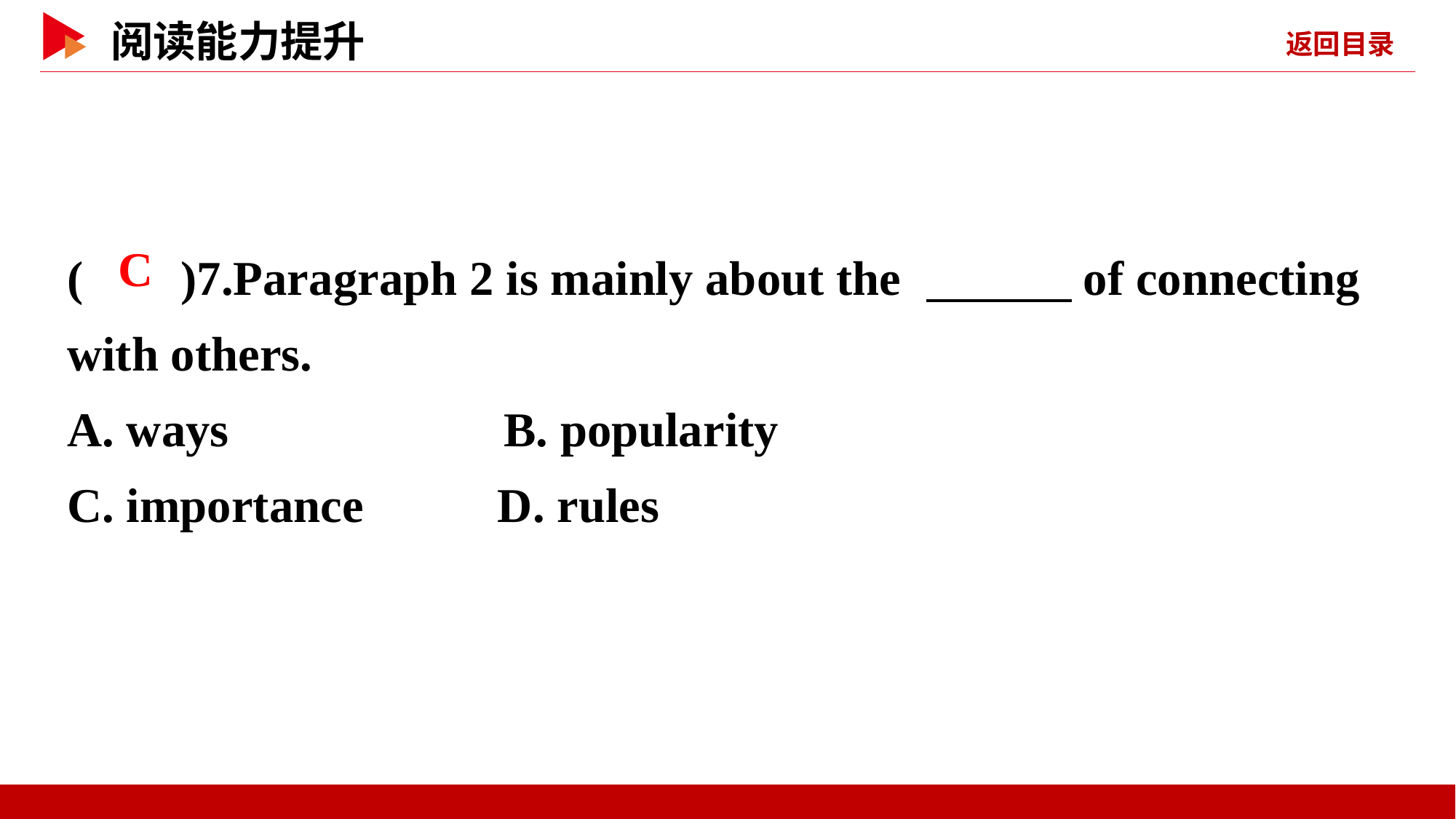

(        )7.Paragraph 2 is mainly about the 　　　of connecting with others.
A. ways             		B. popularity
C. importance           D. rules
   C